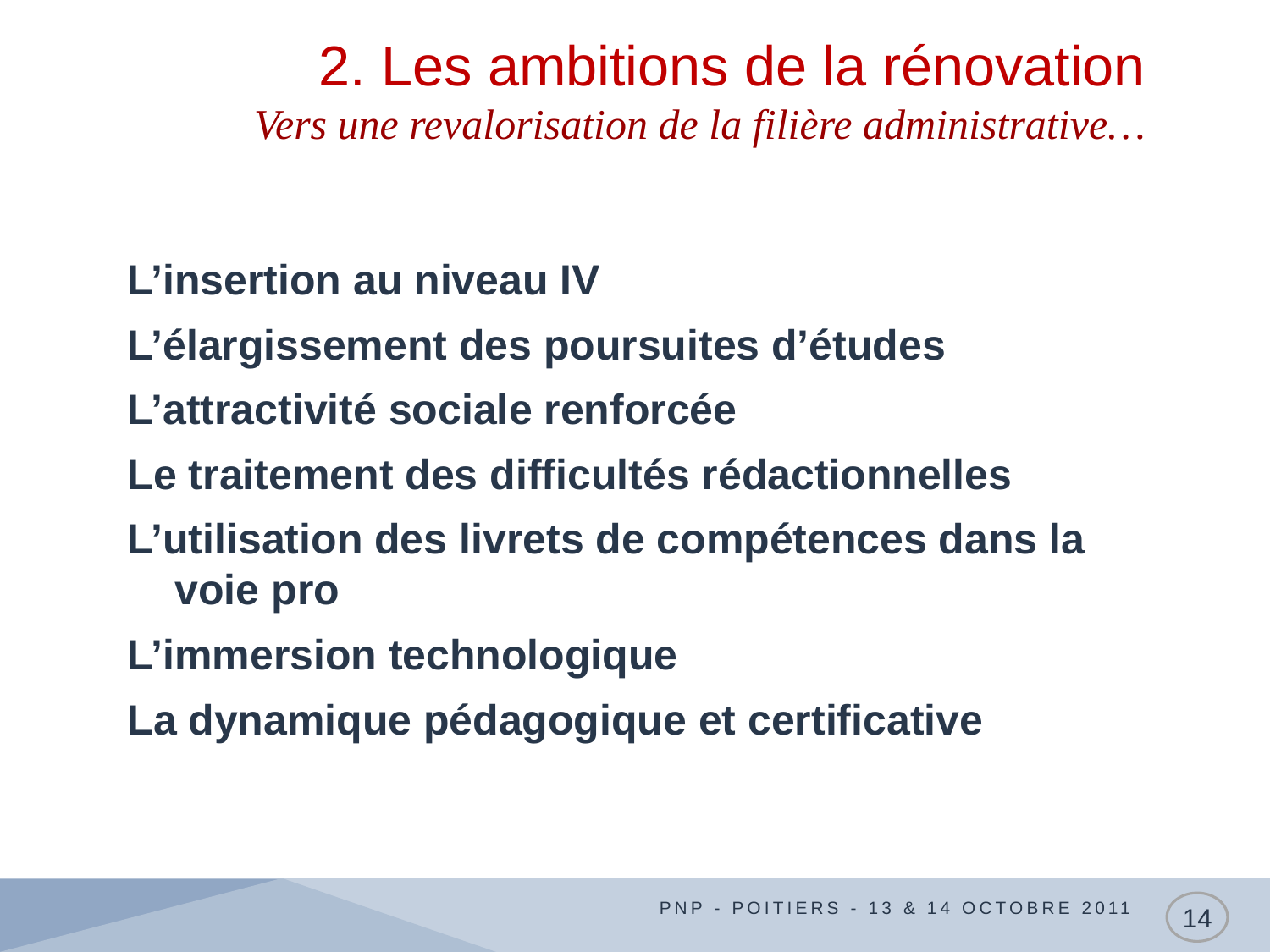

2. Les ambitions de la rénovation
Vers une revalorisation de la filière administrative…
L’insertion au niveau IV
L’élargissement des poursuites d’études
L’attractivité sociale renforcée
Le traitement des difficultés rédactionnelles
L’utilisation des livrets de compétences dans la voie pro
L’immersion technologique
La dynamique pédagogique et certificative
PNP - Poitiers - 13 & 14 octobre 2011
14